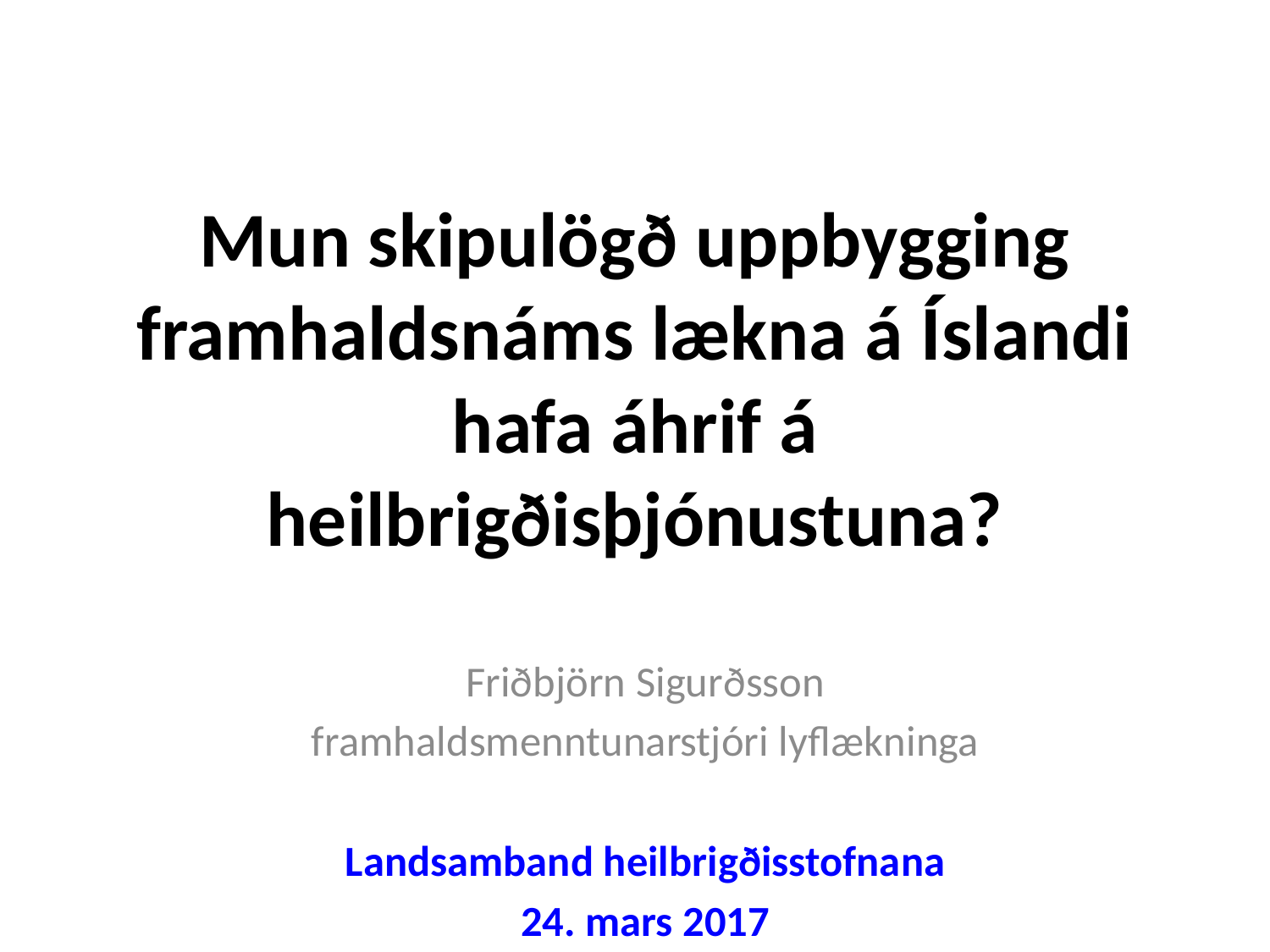

# Mun skipulögð uppbygging framhaldsnáms lækna á Íslandi hafa áhrif á heilbrigðisþjónustuna?
Friðbjörn Sigurðsson
framhaldsmenntunarstjóri lyflækninga

Landsamband heilbrigðisstofnana
24. mars 2017